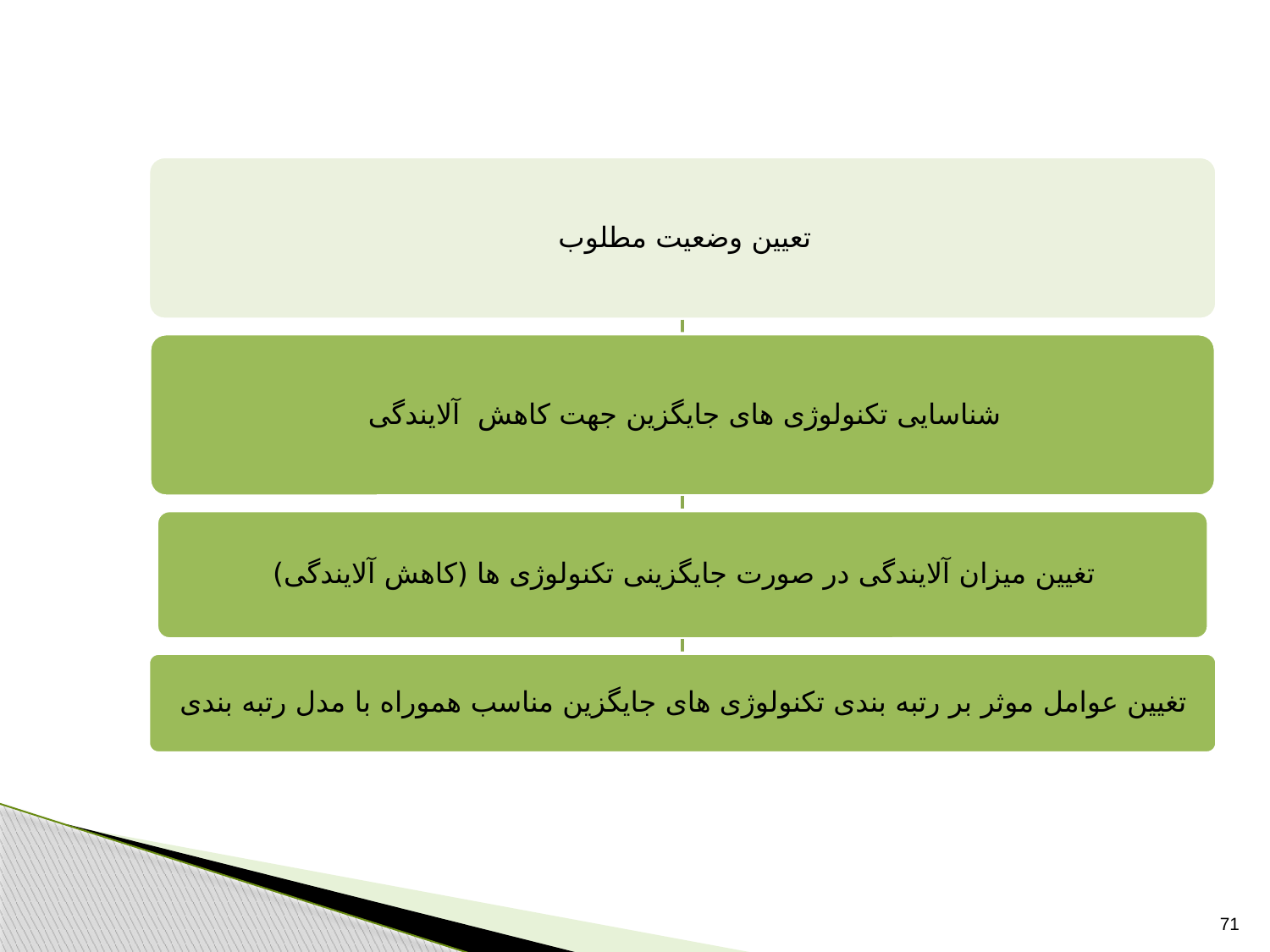

تعیین وضعیت مطلوب
شناسایی تکنولوژی های جایگزین جهت کاهش  آلایندگی
تغیین میزان آلایندگی در صورت جایگزینی تکنولوژی ها (کاهش آلایندگی)
تغیین عوامل موثر بر رتبه بندی تکنولوژی های جایگزین مناسب هموراه با مدل رتبه بندی
71